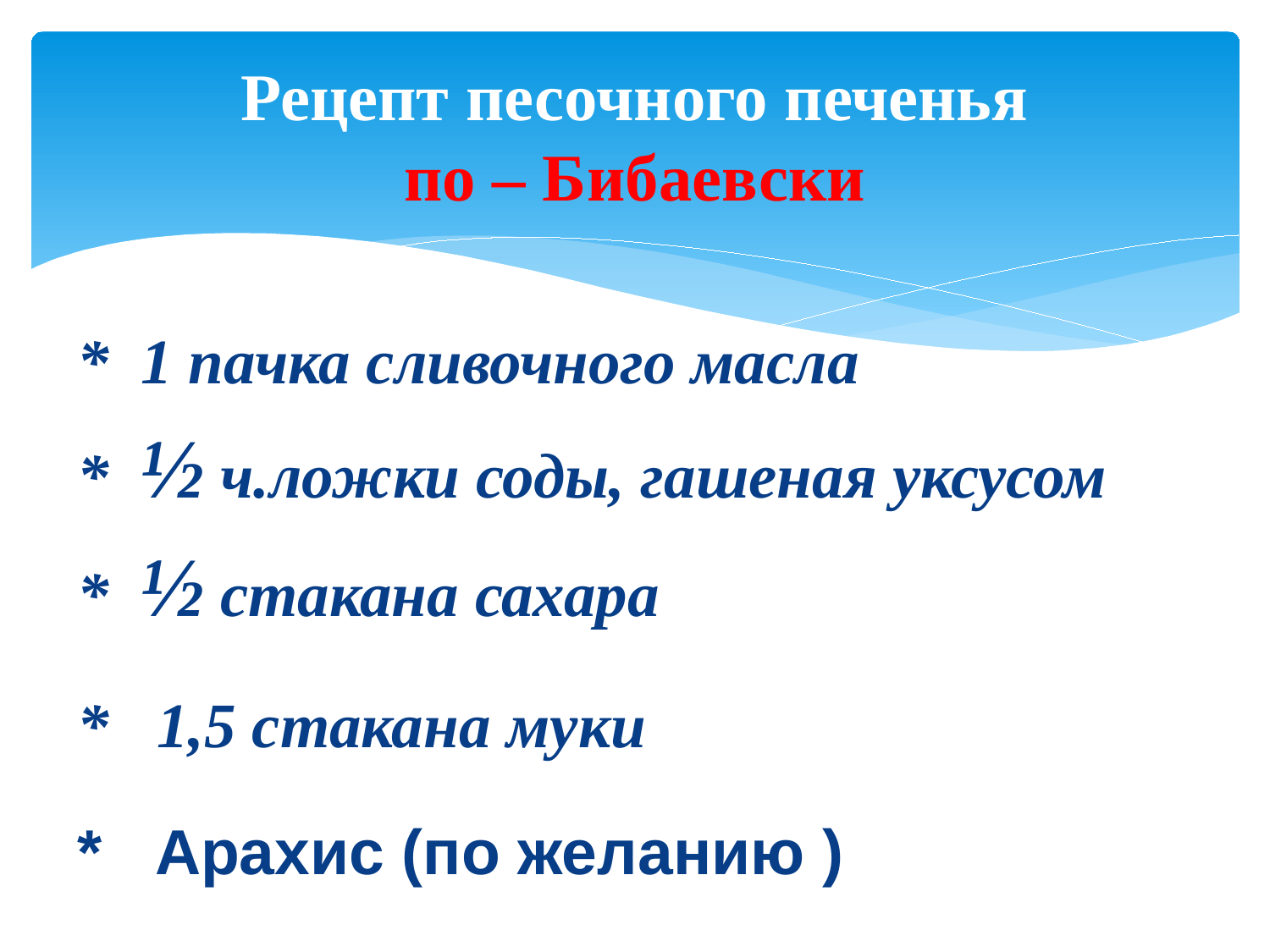

# Рецепт песочного печенья по – Бибаевски
*  1 пачка сливочного масла
*  ½ ч.ложки соды, гашеная уксусом
*  ½ стакана сахара
*   1,5 стакана муки
*   Арахис (по желанию )